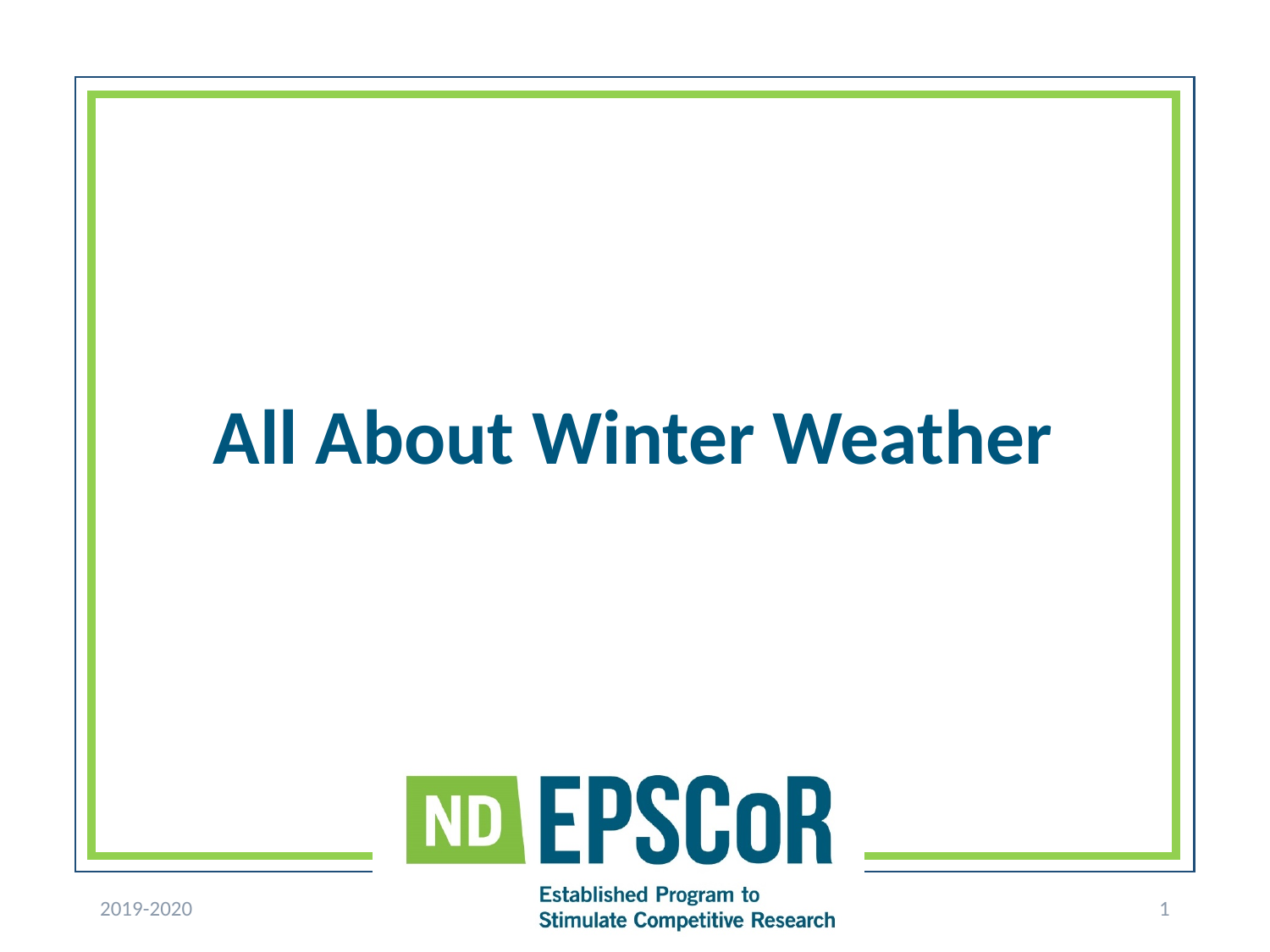

# All About Winter Weather

2019-2020
1